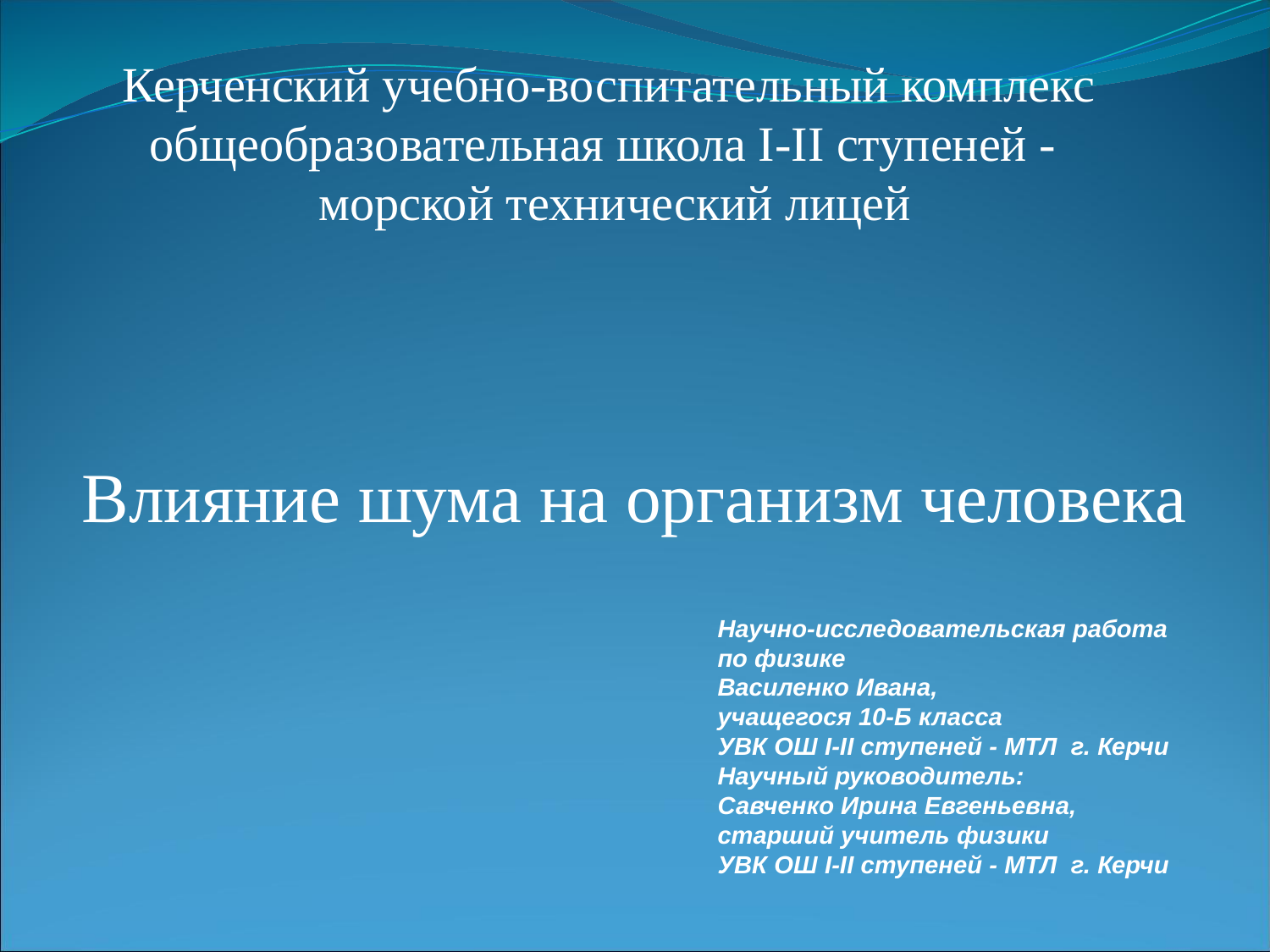

Керченский учебно-воспитательный комплекс
общеобразовательная школа I-II ступеней -
морской технический лицей
Влияние шума на организм человека
Научно-исследовательская работа
по физике
Василенко Ивана,
учащегося 10-Б класса
УВК ОШ І-ІІ ступеней - МТЛ  г. Керчи
Научный руководитель:
Савченко Ирина Евгеньевна,
старший учитель физики
УВК ОШ І-ІІ ступеней - МТЛ  г. Керчи